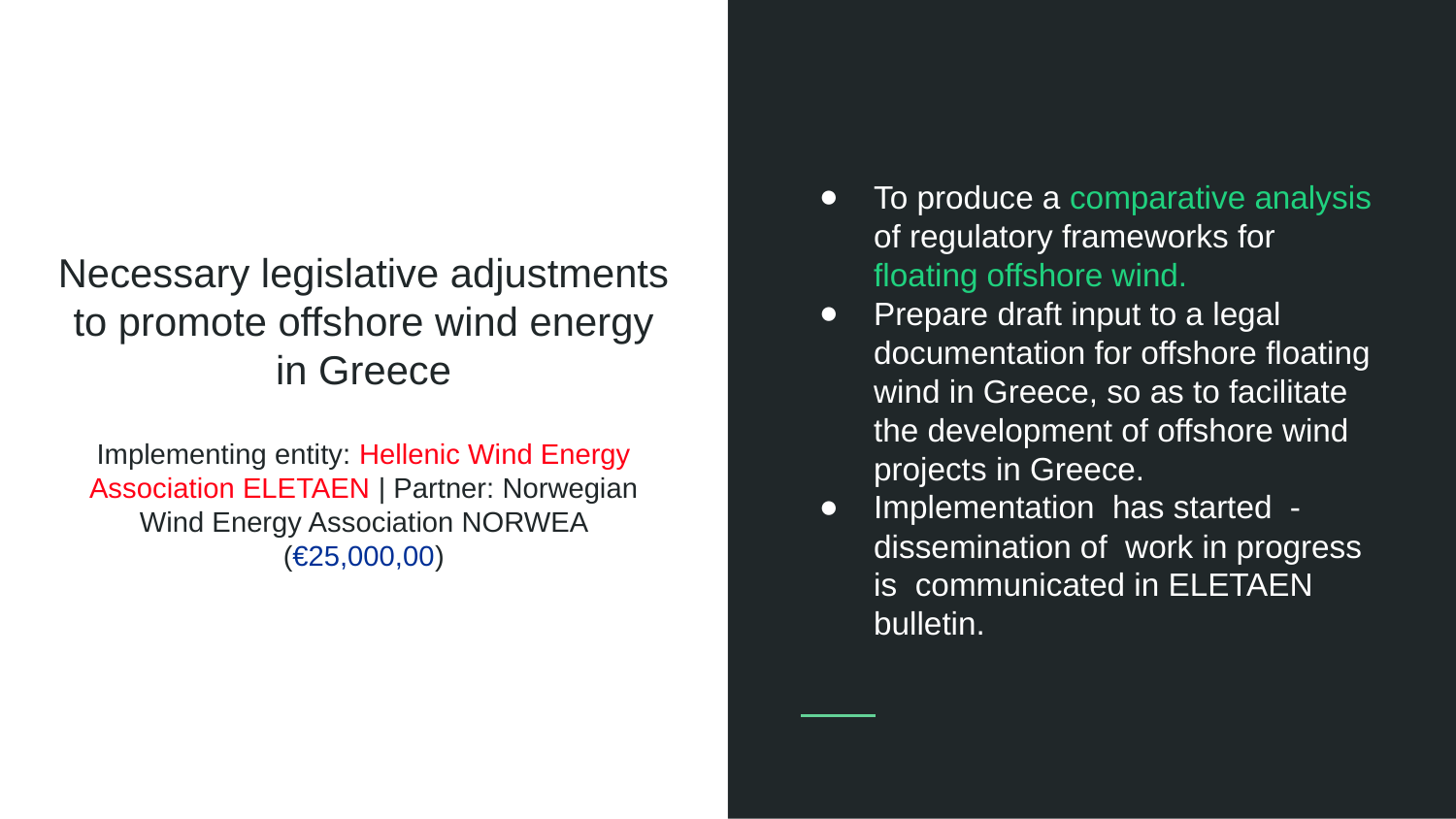

To produce a comparative analysis of regulatory frameworks for floating offshore wind.
Prepare draft input to a legal documentation for offshore floating wind in Greece, so as to facilitate the development of offshore wind projects in Greece.
Implementation  has started  - dissemination of  work in progress is  communicated in ELETAEN bulletin.
# Necessary legislative adjustments to promote offshore wind energy in Greece Implementing entity: Hellenic Wind Energy Association ELETAEN | Partner: Norwegian Wind Energy Association NORWEA (€25,000,00)